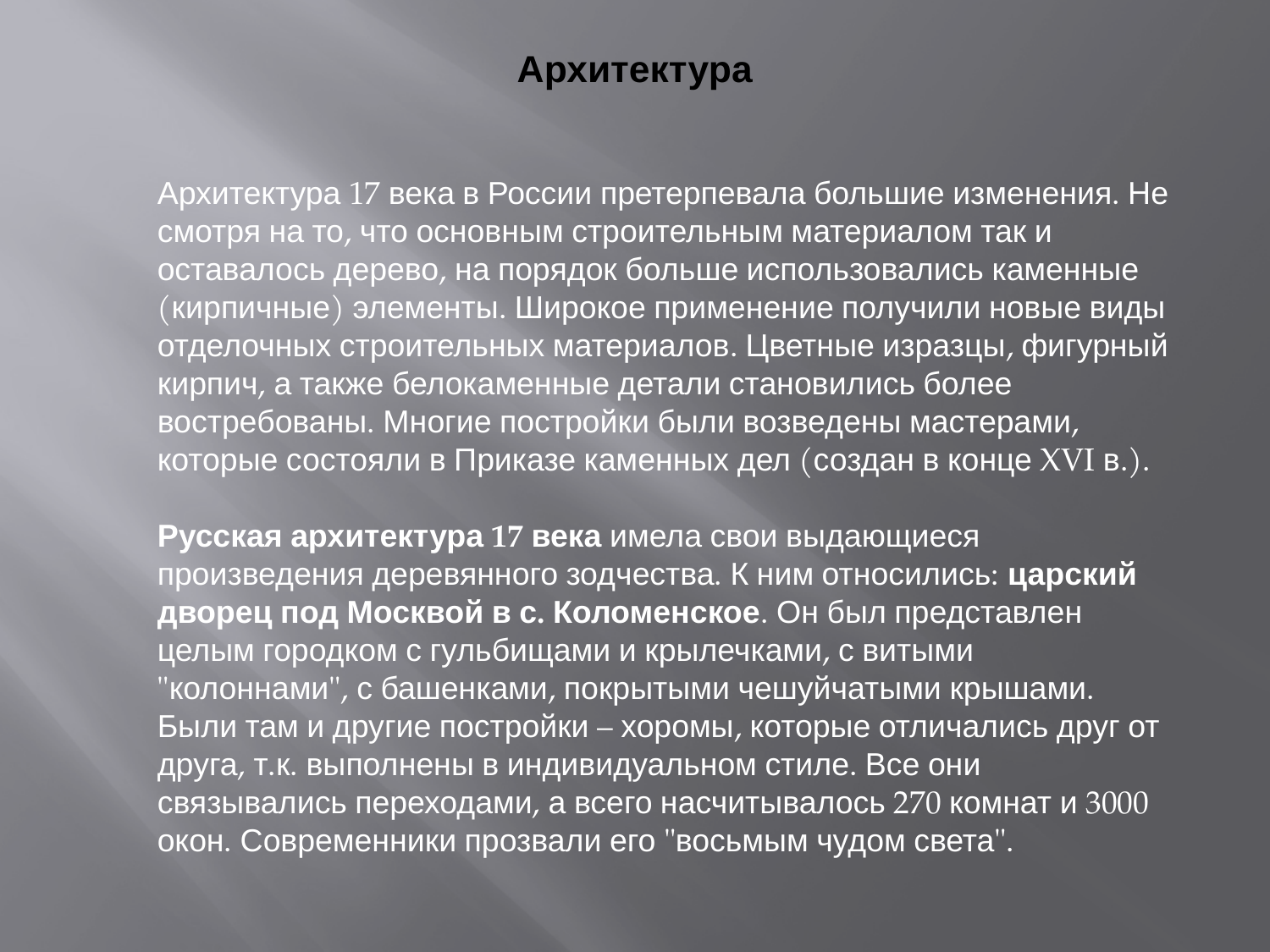

# Архитектура
Архитектура 17 века в России претерпевала большие изменения. Не смотря на то, что основным строительным материалом так и оставалось дерево, на порядок больше использовались каменные (кирпичные) элементы. Широкое применение получили новые виды отделочных строительных материалов. Цветные изразцы, фигурный кирпич, а также белокаменные детали становились более востребованы. Многие постройки были возведены мастерами, которые состояли в Приказе каменных дел (создан в конце XVI в.).

Русская архитектура 17 века имела свои выдающиеся произведения деревянного зодчества. К ним относились: царский дворец под Москвой в с. Коломенское. Он был представлен целым городком с гульбищами и крылечками, с витыми "колоннами", с башенками, покрытыми чешуйчатыми крышами. Были там и другие постройки – хоромы, которые отличались друг от друга, т.к. выполнены в индивидуальном стиле. Все они связывались переходами, а всего насчитывалось 270 комнат и 3000 окон. Современники прозвали его "восьмым чудом света".